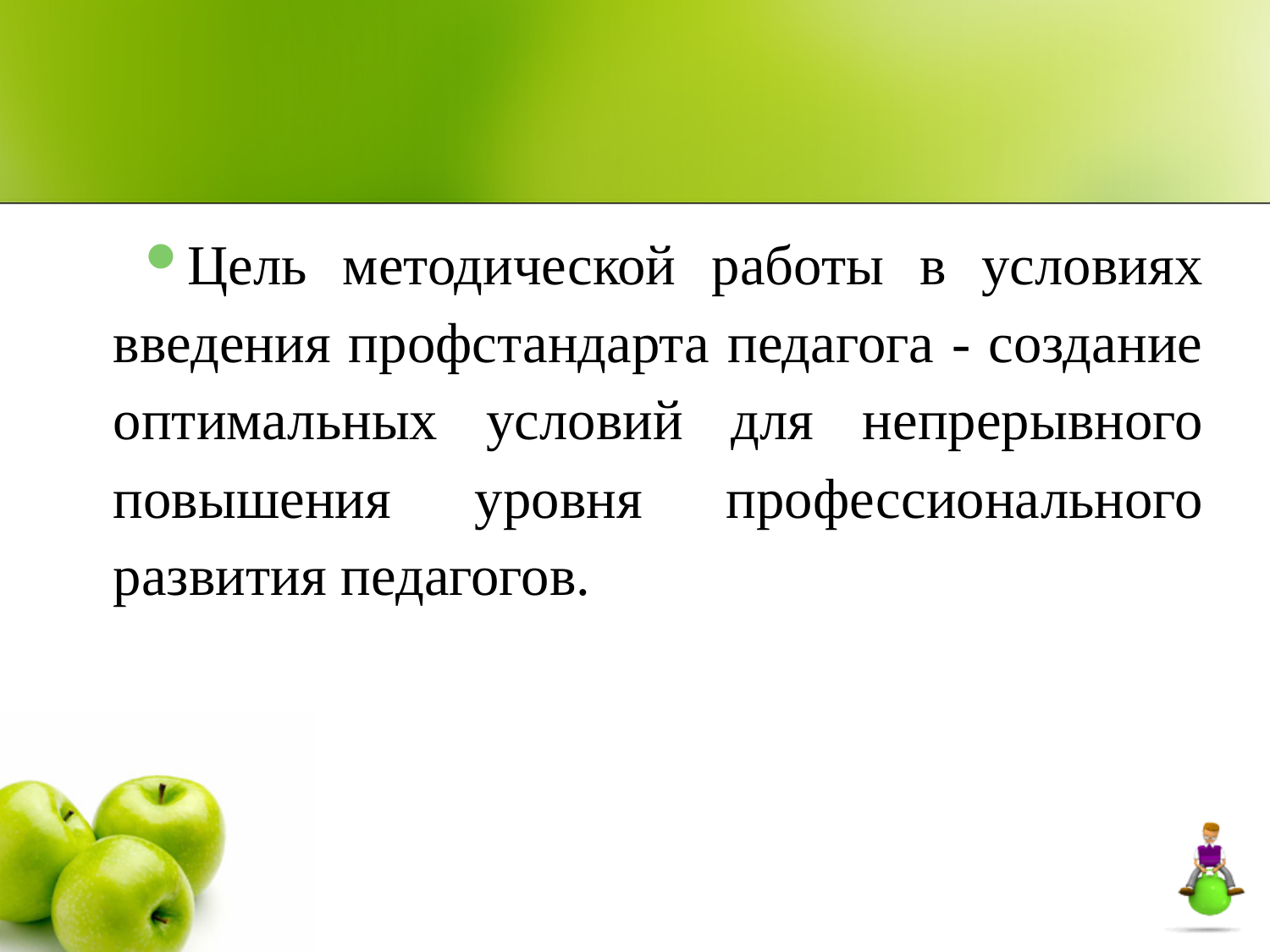

#
Цель методической работы в условиях введения профстандарта педагога - создание оптимальных условий для непрерывного повышения уровня профессионального развития педагогов.